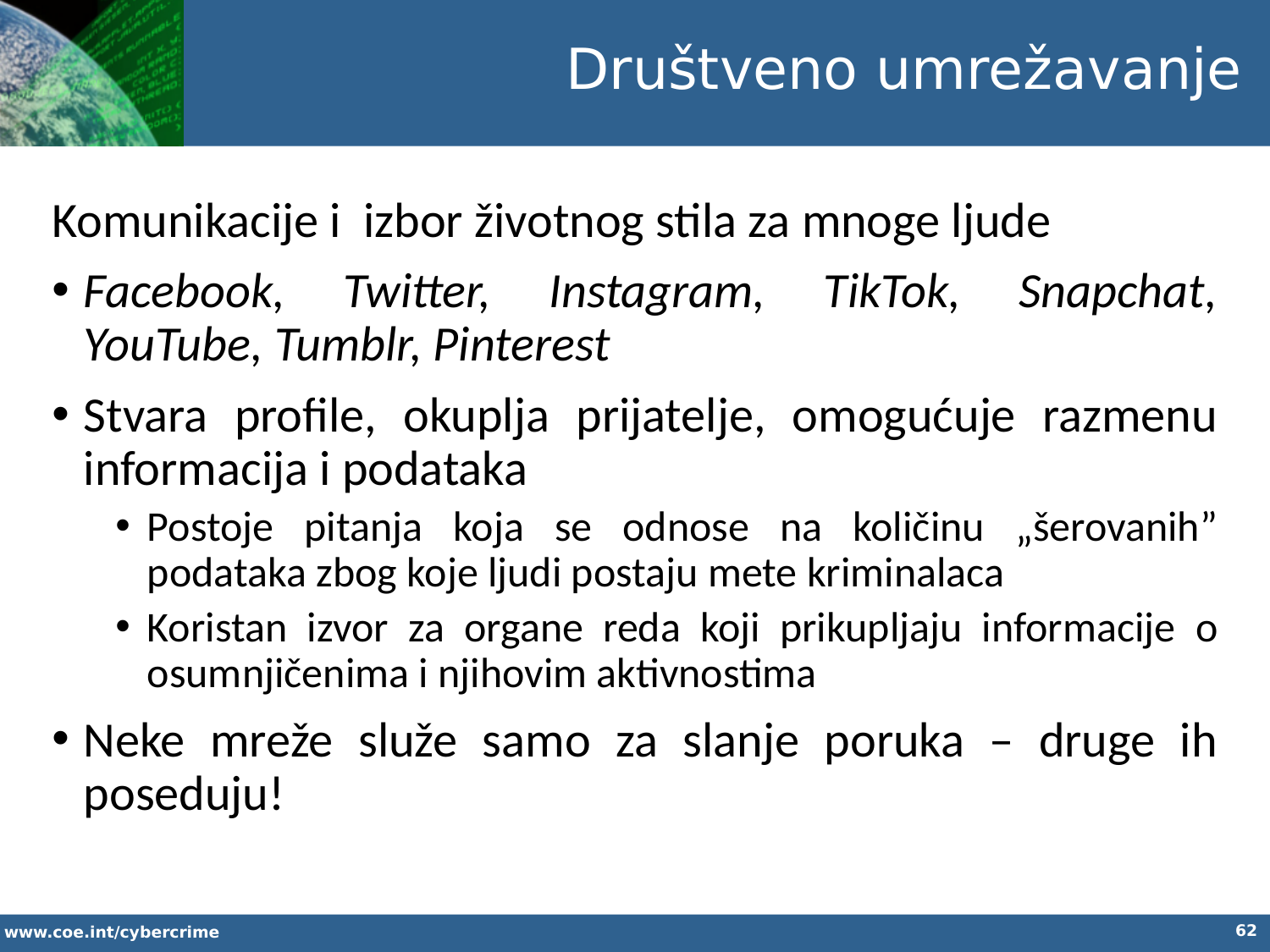

Društveno umrežavanje
Komunikacije i  izbor životnog stila za mnoge ljude
Facebook, Twitter, Instagram, TikTok, Snapchat, YouTube, Tumblr, Pinterest
Stvara profile, okuplja prijatelje, omogućuje razmenu informacija i podataka
Postoje pitanja koja se odnose na količinu „šerovanih” podataka zbog koje ljudi postaju mete kriminalaca
Koristan izvor za organe reda koji prikupljaju informacije o osumnjičenima i njihovim aktivnostima
Neke mreže služe samo za slanje poruka – druge ih poseduju!